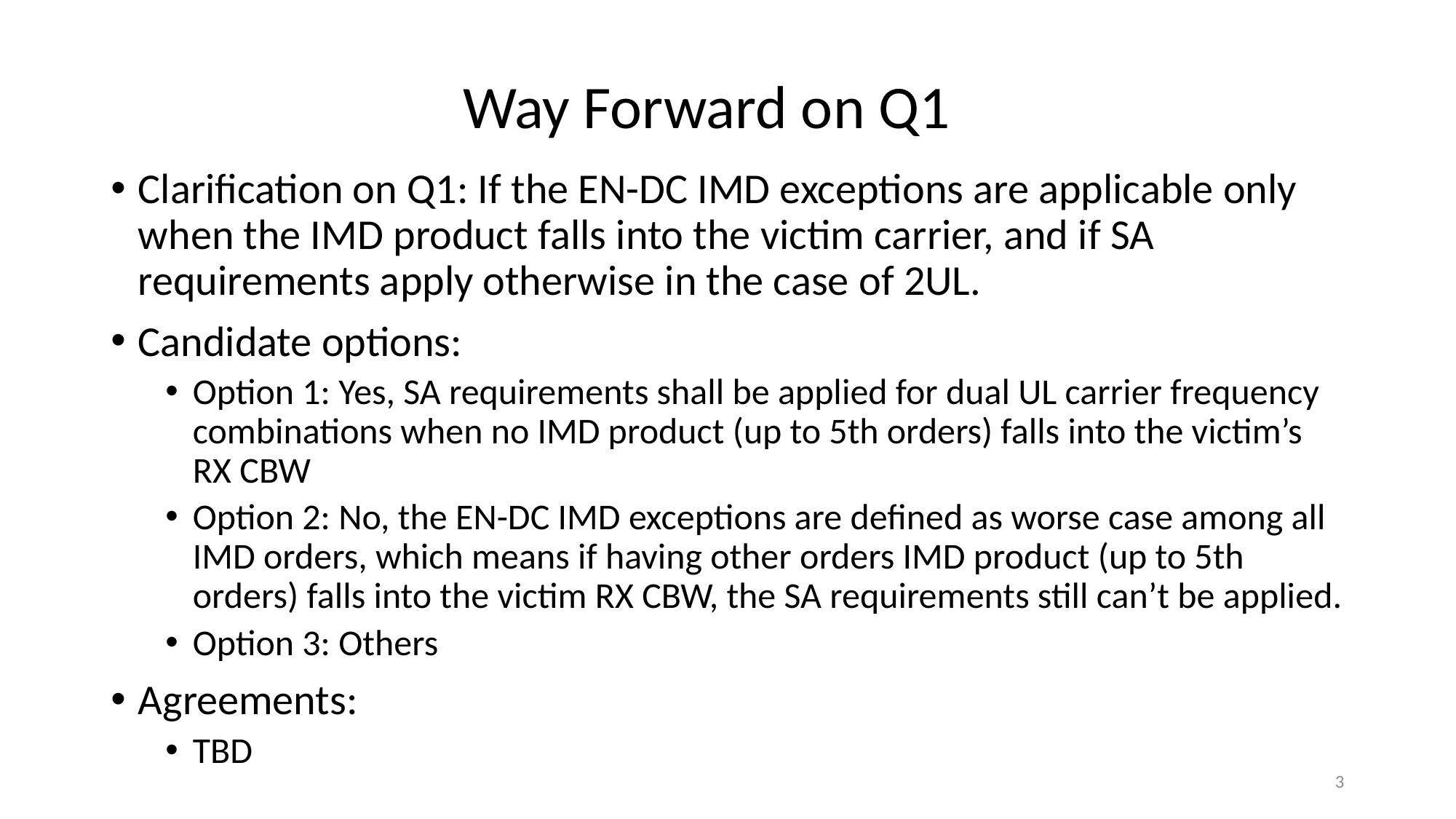

# Way Forward on Q1

Clarification on Q1: If the EN-DC IMD exceptions are applicable only when the IMD product falls into the victim carrier, and if SA requirements apply otherwise in the case of 2UL.
Candidate options:
Option 1: Yes, SA requirements shall be applied for dual UL carrier frequency combinations when no IMD product (up to 5th orders) falls into the victim’s RX CBW
Option 2: No, the EN-DC IMD exceptions are defined as worse case among all IMD orders, which means if having other orders IMD product (up to 5th orders) falls into the victim RX CBW, the SA requirements still can’t be applied.
Option 3: Others
Agreements:
TBD
3